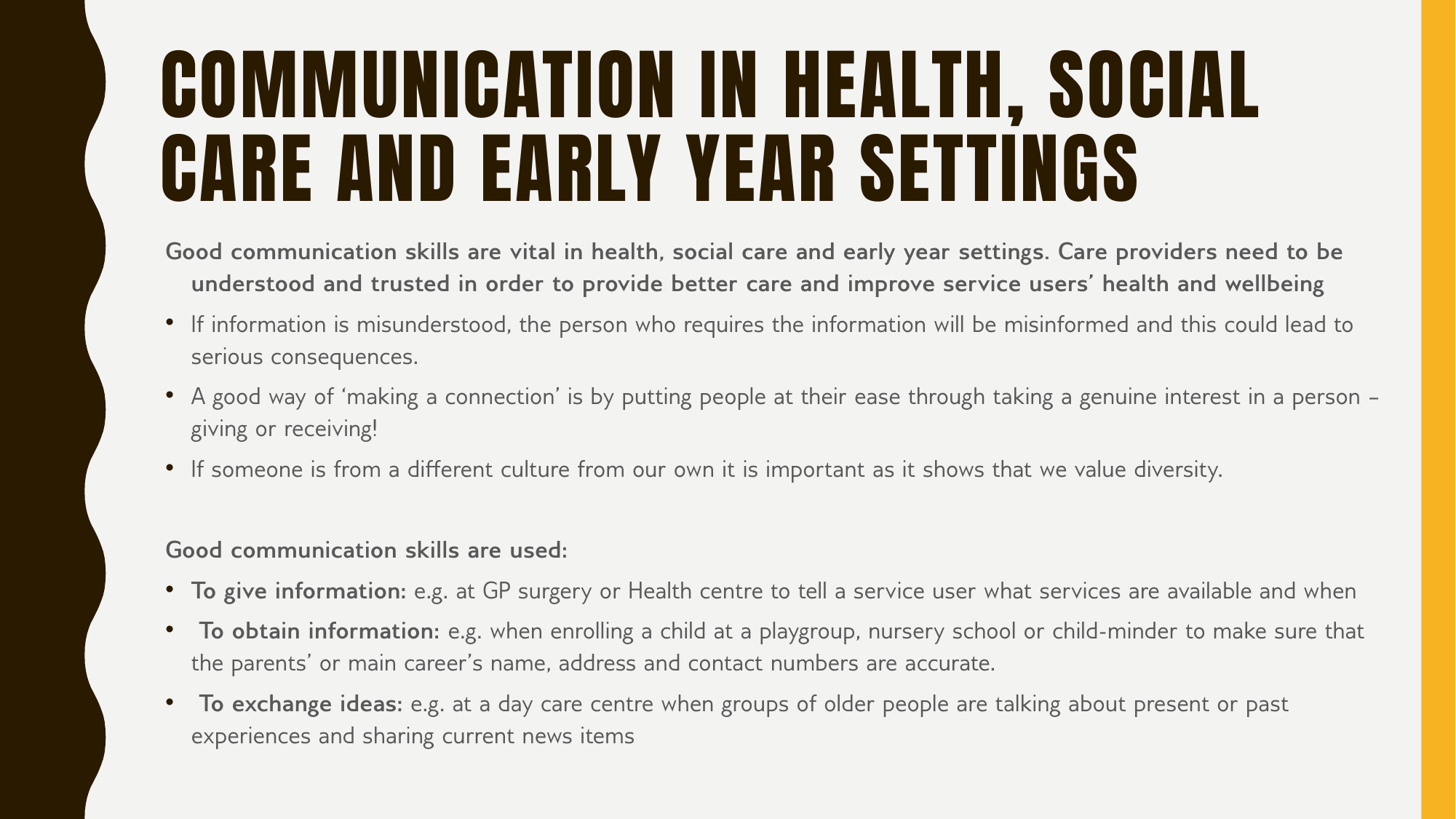

# Communication in Health, Social Care and Early Year Settings
Good communication skills are vital in health, social care and early year settings. Care providers need to be understood and trusted in order to provide better care and improve service users’ health and wellbeing
If information is misunderstood, the person who requires the information will be misinformed and this could lead to serious consequences.
A good way of ‘making a connection’ is by putting people at their ease through taking a genuine interest in a person – giving or receiving!
If someone is from a different culture from our own it is important as it shows that we value diversity.

Good communication skills are used:
To give information: e.g. at GP surgery or Health centre to tell a service user what services are available and when
 To obtain information: e.g. when enrolling a child at a playgroup, nursery school or child-minder to make sure that the parents’ or main career’s name, address and contact numbers are accurate.
 To exchange ideas: e.g. at a day care centre when groups of older people are talking about present or past experiences and sharing current news items